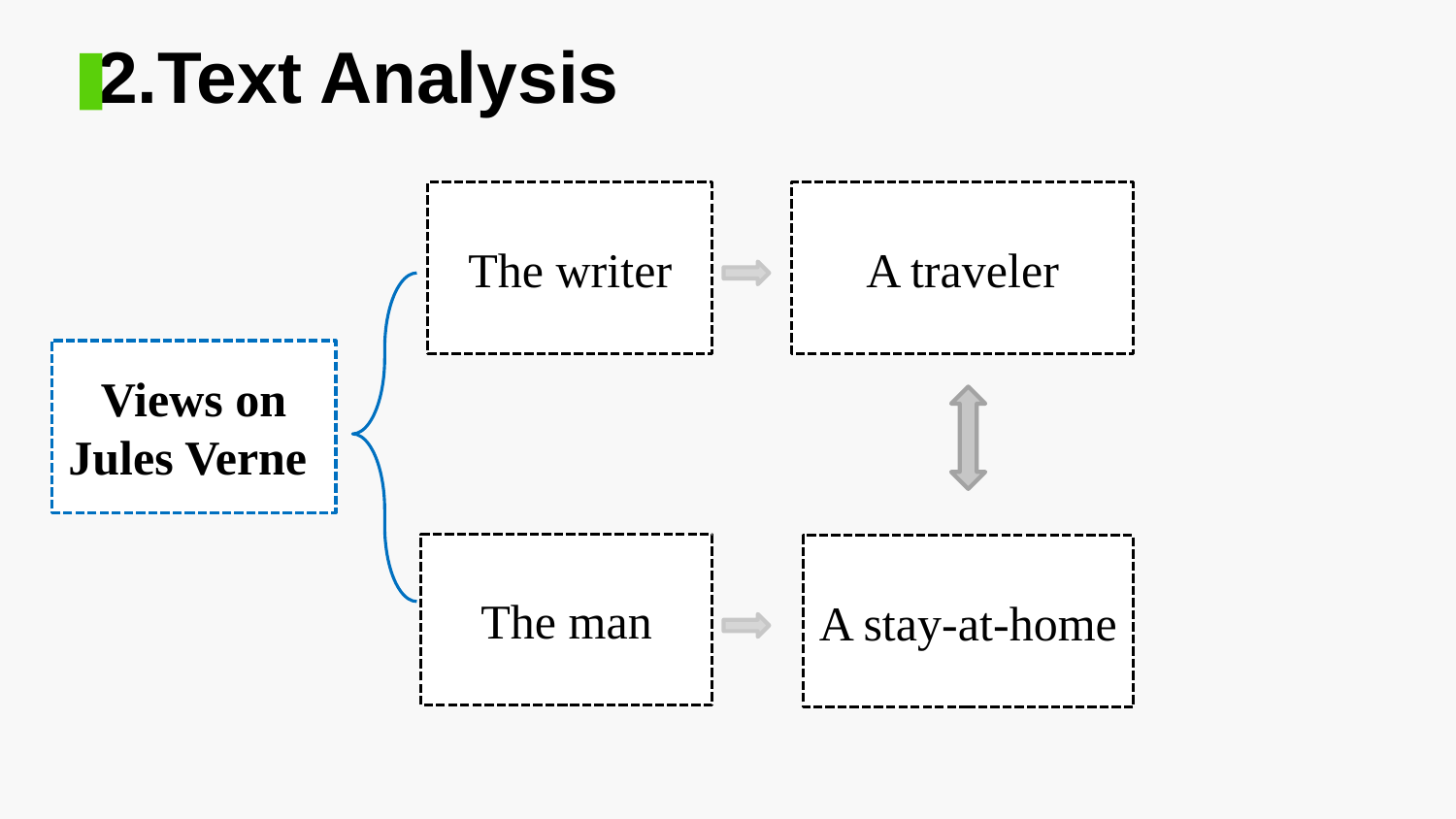

2.Text Analysis

The writer
A traveler

Views on Jules Verne

The man
A stay-at-home